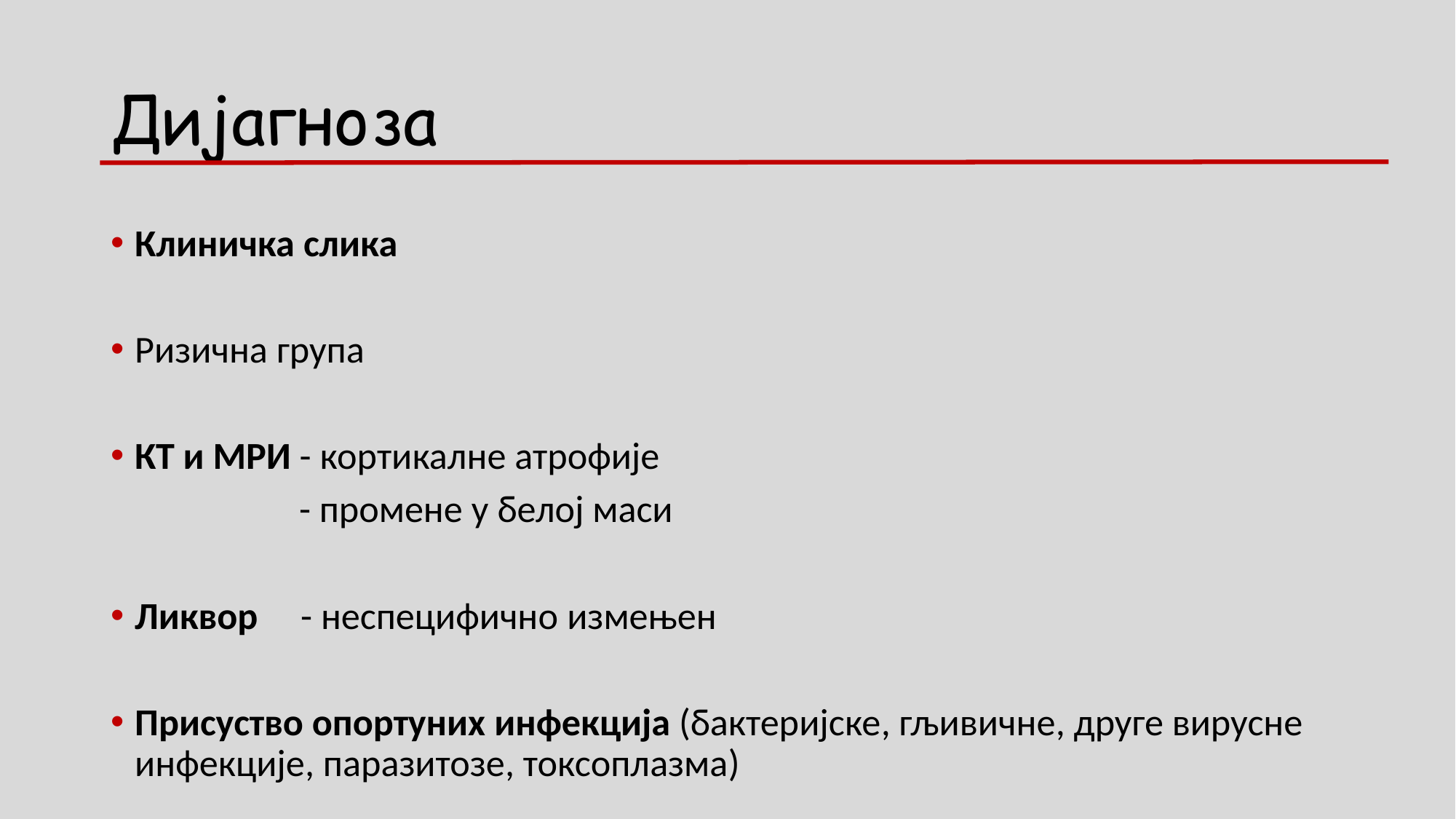

# Дијагноза
Клиничка слика

Ризична група

КТ и МРИ - кортикалне атрофије
                      - промене у белој маси

Ликвор     - неспецифично измењен

Присуство опортуних инфекција (бактеријске, гљивичне, друге вирусне инфекције, паразитозе, токсоплазма)